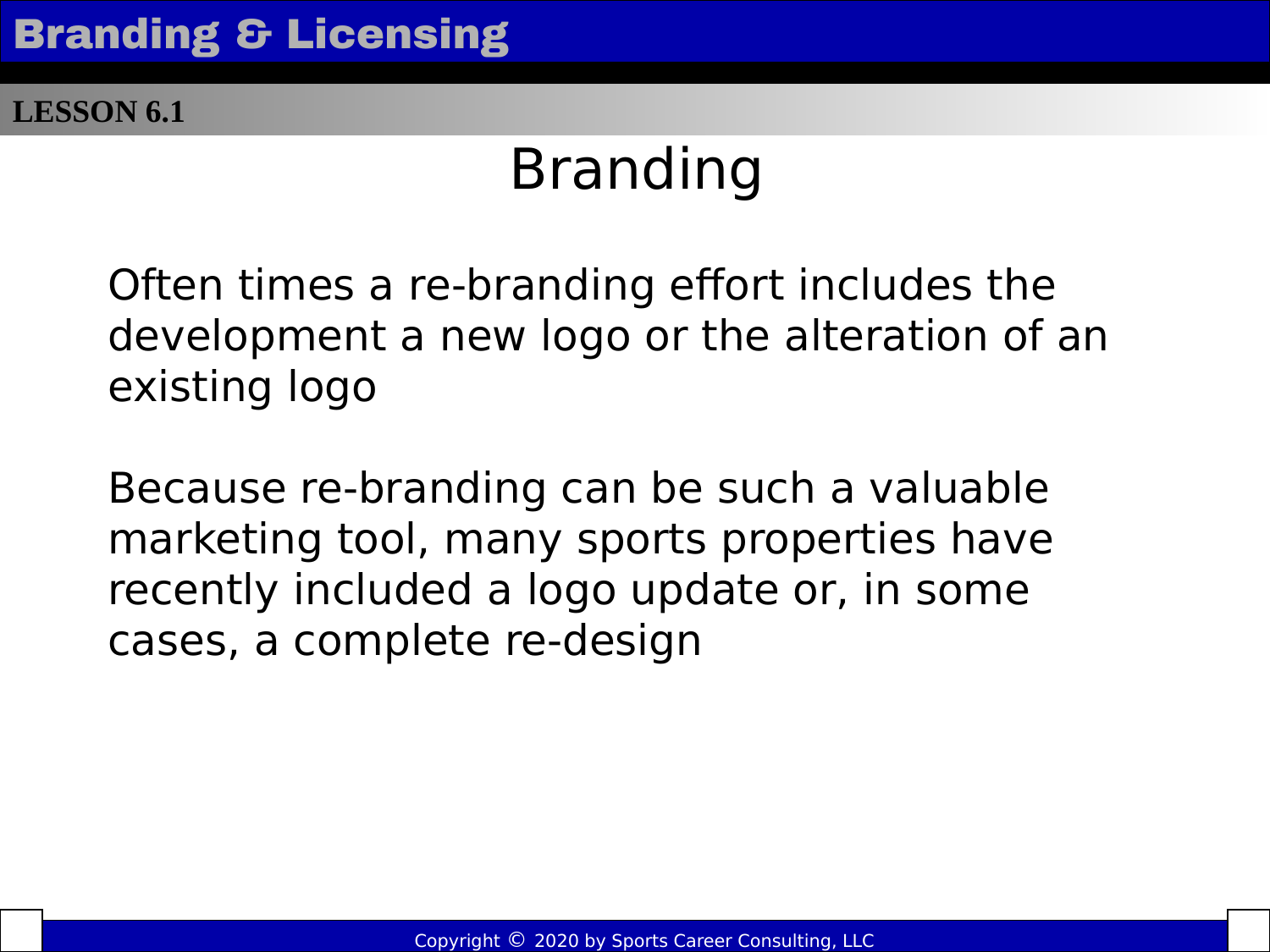

Branding & Licensing
LESSON 6.1
Branding
Often times a re-branding effort includes the development a new logo or the alteration of an existing logo

Because re-branding can be such a valuable marketing tool, many sports properties have recently included a logo update or, in some cases, a complete re-design
Copyright © 2020 by Sports Career Consulting, LLC